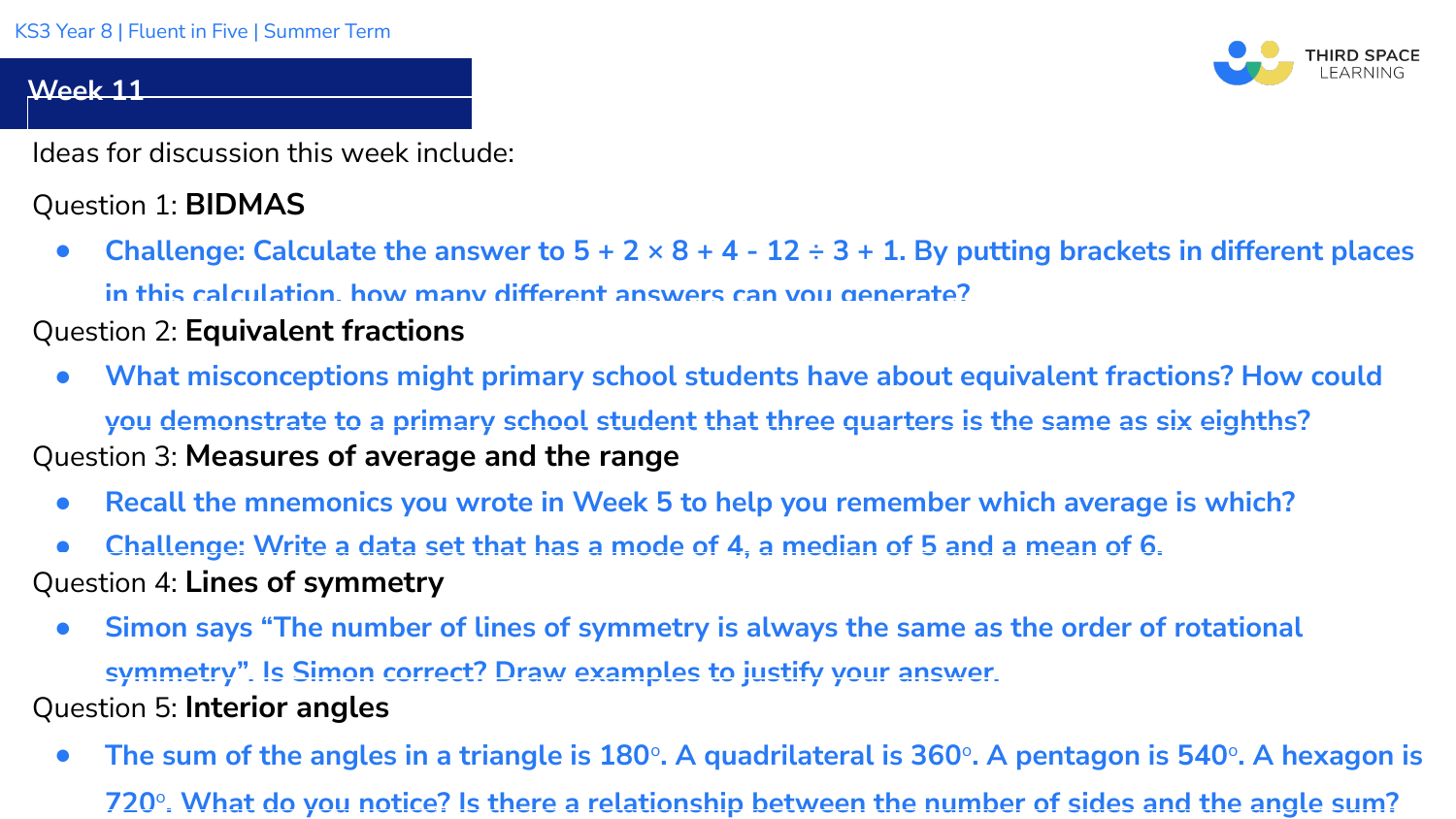

Week 11
| Ideas for discussion this week include: |
| --- |
| Question 1: BIDMAS Challenge: Calculate the answer to 5 + 2 × 8 + 4 - 12 ÷ 3 + 1. By putting brackets in different places in this calculation, how many different answers can you generate? |
| Question 2: Equivalent fractions What misconceptions might primary school students have about equivalent fractions? How could you demonstrate to a primary school student that three quarters is the same as six eighths? |
| Question 3: Measures of average and the range Recall the mnemonics you wrote in Week 5 to help you remember which average is which? Challenge: Write a data set that has a mode of 4, a median of 5 and a mean of 6. |
| Question 4: Lines of symmetry Simon says “The number of lines of symmetry is always the same as the order of rotational symmetry”. Is Simon correct? Draw examples to justify your answer. |
| Question 5: Interior angles The sum of the angles in a triangle is 180o. A quadrilateral is 360o. A pentagon is 540o. A hexagon is 720o. What do you notice? Is there a relationship between the number of sides and the angle sum? |